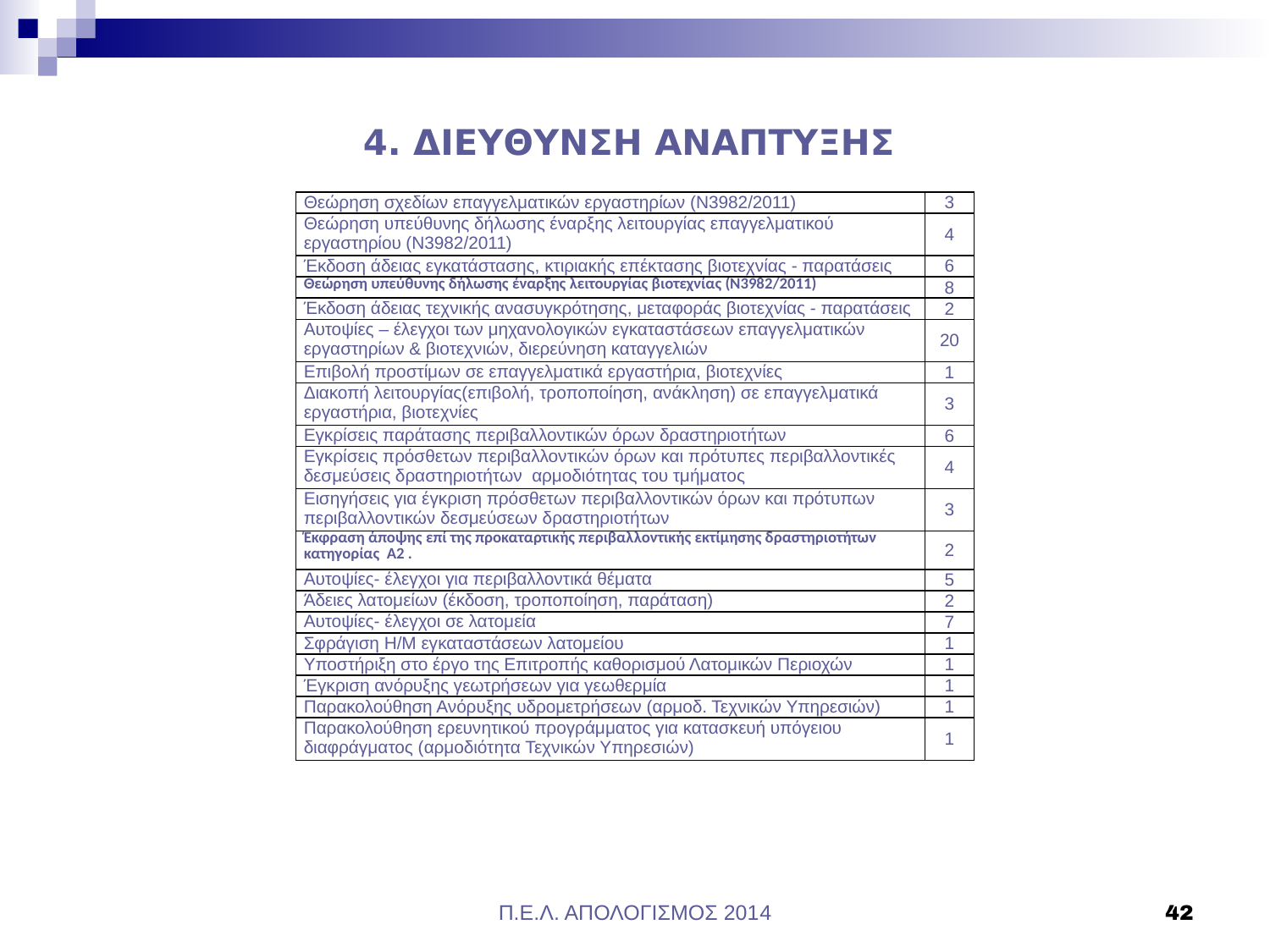

# 4. ΔΙΕΥΘΥΝΣΗ ΑΝΑΠΤΥΞΗΣ
| Θεώρηση σχεδίων επαγγελματικών εργαστηρίων (Ν3982/2011) | 3 |
| --- | --- |
| Θεώρηση υπεύθυνης δήλωσης έναρξης λειτουργίας επαγγελματικού εργαστηρίου (Ν3982/2011) | 4 |
| Έκδοση άδειας εγκατάστασης, κτιριακής επέκτασης βιοτεχνίας - παρατάσεις | 6 |
| Θεώρηση υπεύθυνης δήλωσης έναρξης λειτουργίας βιοτεχνίας (Ν3982/2011) | 8 |
| Έκδοση άδειας τεχνικής ανασυγκρότησης, μεταφοράς βιοτεχνίας - παρατάσεις | 2 |
| Αυτοψίες – έλεγχοι των μηχανολογικών εγκαταστάσεων επαγγελματικών εργαστηρίων & βιοτεχνιών, διερεύνηση καταγγελιών | 20 |
| Επιβολή προστίμων σε επαγγελματικά εργαστήρια, βιοτεχνίες | 1 |
| Διακοπή λειτουργίας(επιβολή, τροποποίηση, ανάκληση) σε επαγγελματικά εργαστήρια, βιοτεχνίες | 3 |
| Εγκρίσεις παράτασης περιβαλλοντικών όρων δραστηριοτήτων | 6 |
| Εγκρίσεις πρόσθετων περιβαλλοντικών όρων και πρότυπες περιβαλλοντικές δεσμεύσεις δραστηριοτήτων αρμοδιότητας του τμήματος | 4 |
| Εισηγήσεις για έγκριση πρόσθετων περιβαλλοντικών όρων και πρότυπων περιβαλλοντικών δεσμεύσεων δραστηριοτήτων | 3 |
| Έκφραση άποψης επί της προκαταρτικής περιβαλλοντικής εκτίμησης δραστηριοτήτων κατηγορίας Α2 . | 2 |
| Αυτοψίες- έλεγχοι για περιβαλλοντικά θέματα | 5 |
| Άδειες λατομείων (έκδοση, τροποποίηση, παράταση) | 2 |
| Αυτοψίες- έλεγχοι σε λατομεία | 7 |
| Σφράγιση Η/Μ εγκαταστάσεων λατομείου | 1 |
| Υποστήριξη στο έργο της Επιτροπής καθορισμού Λατομικών Περιοχών | 1 |
| Έγκριση ανόρυξης γεωτρήσεων για γεωθερμία | 1 |
| Παρακολούθηση Ανόρυξης υδρομετρήσεων (αρμοδ. Τεχνικών Υπηρεσιών) | 1 |
| Παρακολούθηση ερευνητικού προγράμματος για κατασκευή υπόγειου διαφράγματος (αρμοδιότητα Τεχνικών Υπηρεσιών) | 1 |

Π.Ε.Λ. ΑΠΟΛΟΓΙΣΜΟΣ 2014
42